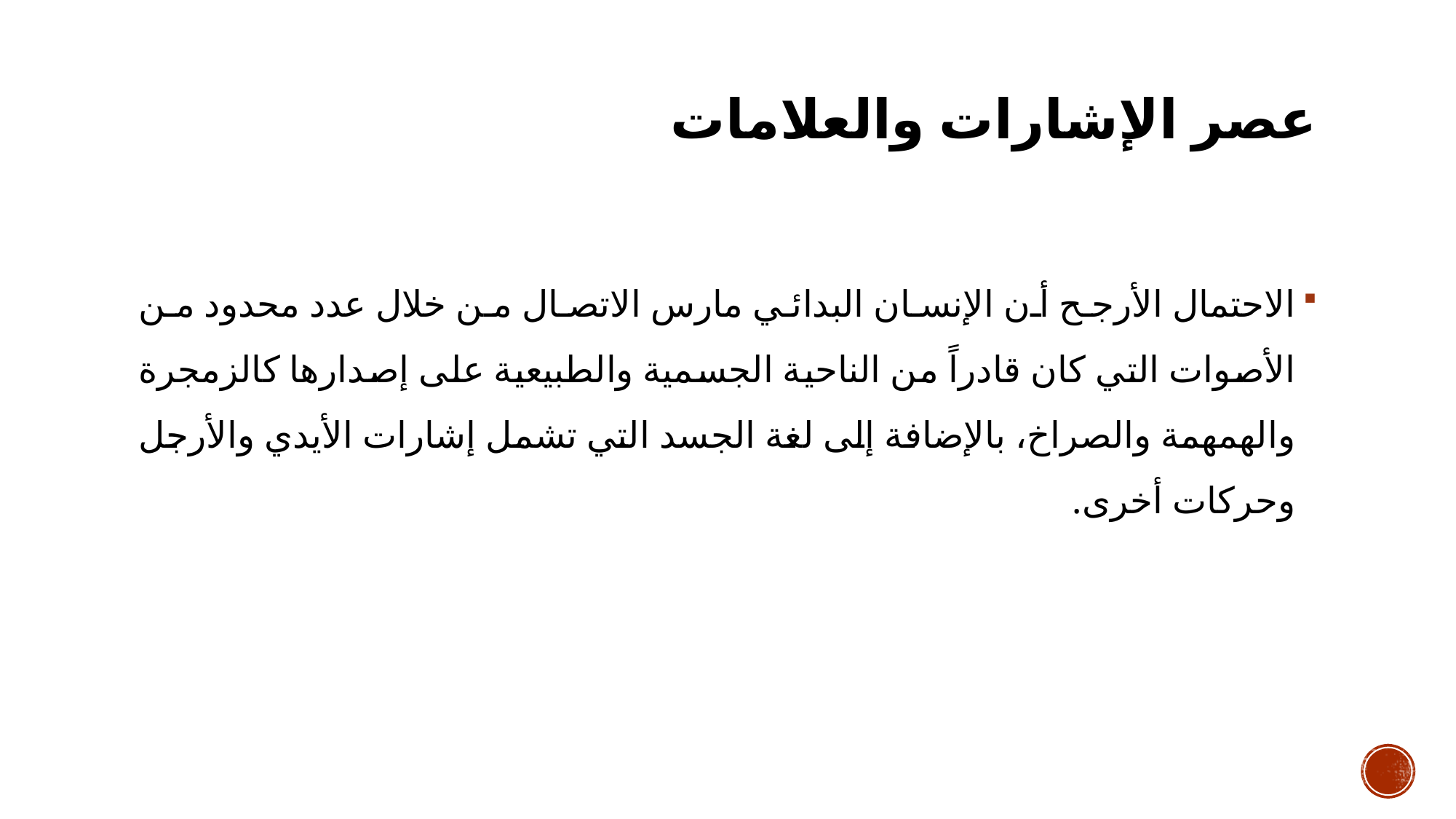

# عصر الإشارات والعلامات
الاحتمال الأرجح أن الإنسان البدائي مارس الاتصال من خلال عدد محدود من الأصوات التي كان قادراً من الناحية الجسمية والطبيعية على إصدارها كالزمجرة والهمهمة والصراخ، بالإضافة إلى لغة الجسد التي تشمل إشارات الأيدي والأرجل وحركات أخرى.